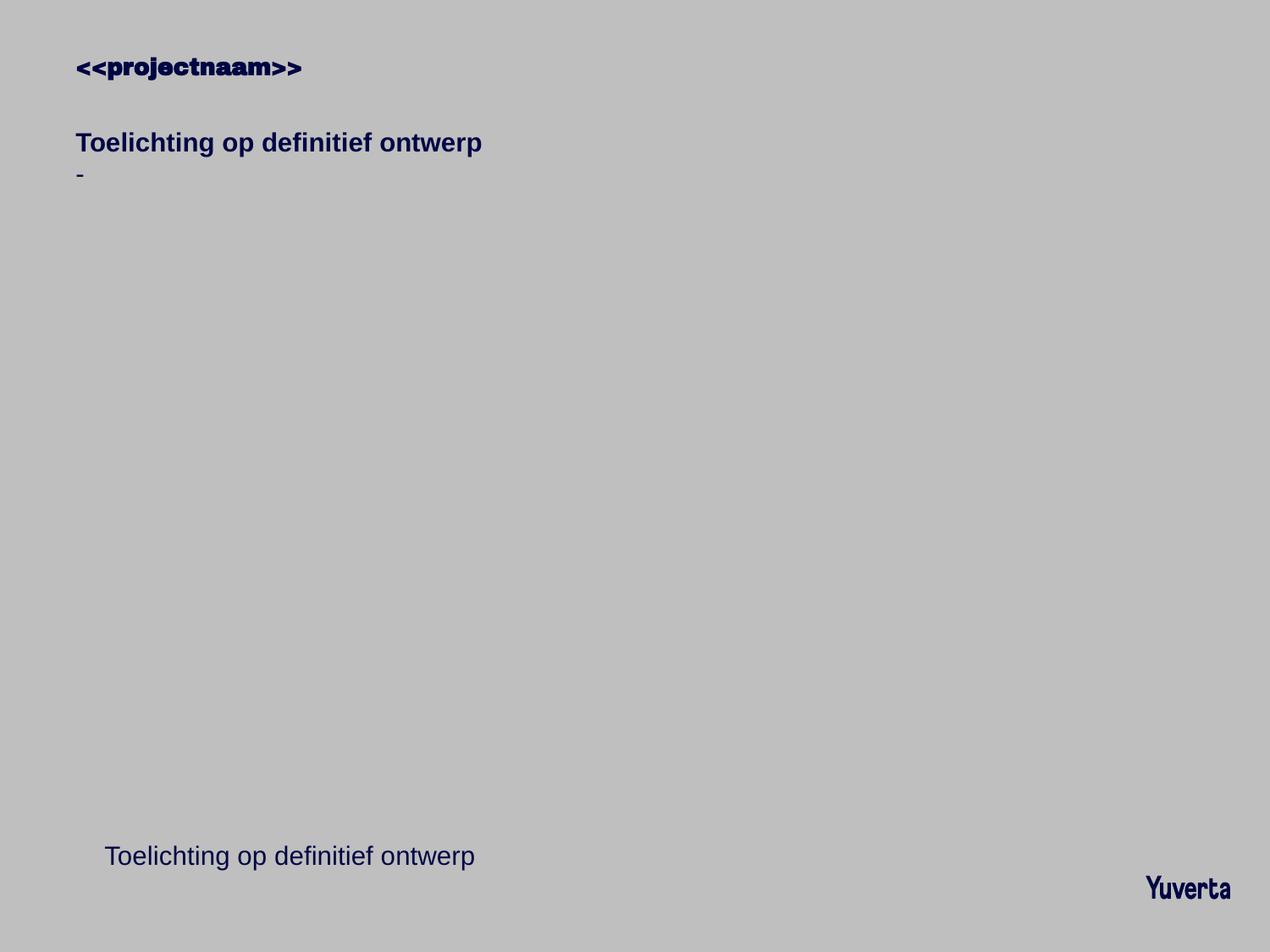

<<projectnaam>>
Toelichting op definitief ontwerp
-
Toelichting op definitief ontwerp